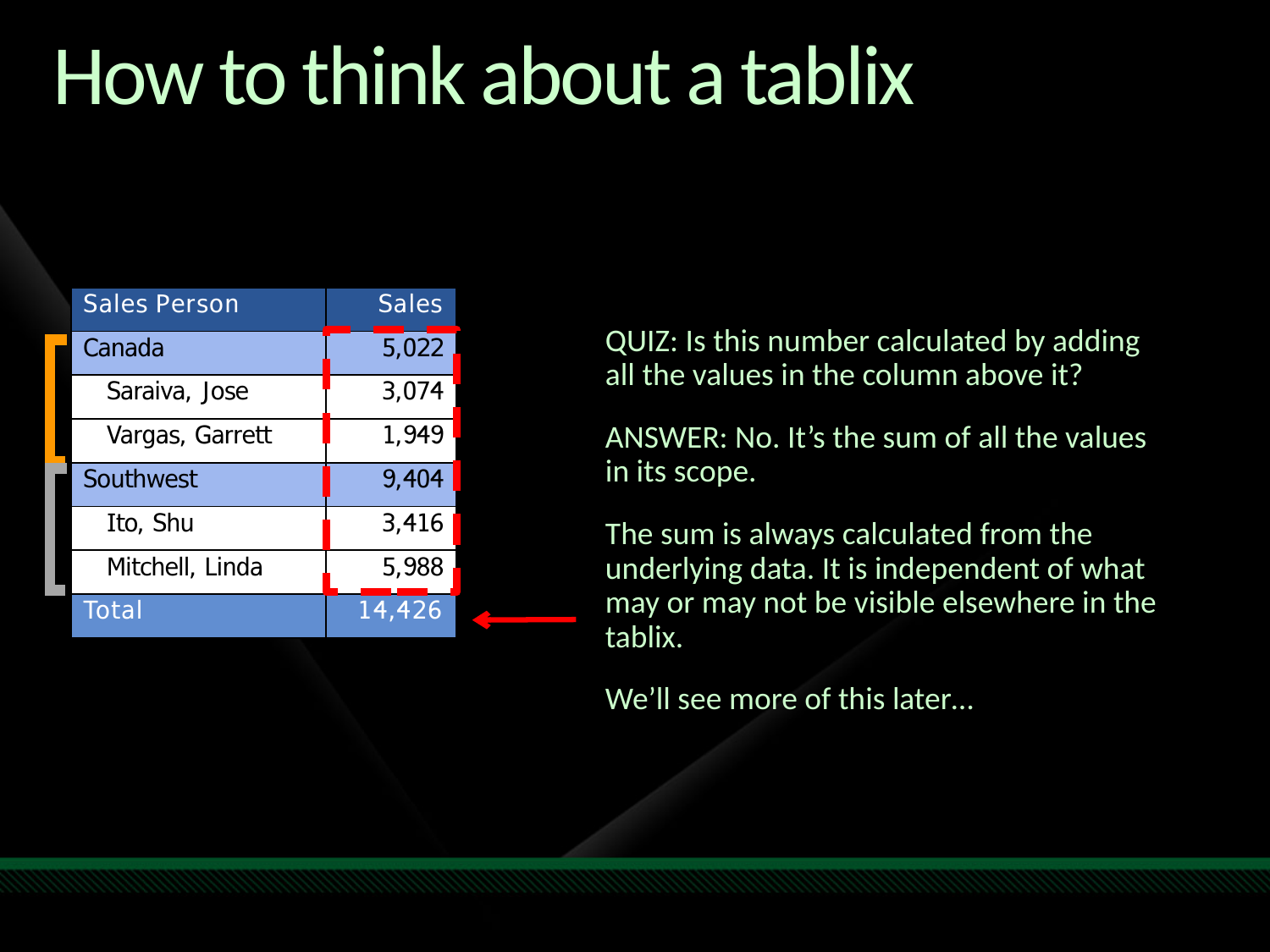

# How to think about a tablix
| Sales Person | Sales |
| --- | --- |
| Canada | 5,022 |
| Saraiva, Jose | 3,074 |
| Vargas, Garrett | 1,949 |
| Southwest | 9,404 |
| Ito, Shu | 3,416 |
| Mitchell, Linda | 5,988 |
| Total | 14,426 |
QUIZ: Is this number calculated by adding all the values in the column above it?
ANSWER: No. It’s the sum of all the values in its scope.
The sum is always calculated from the underlying data. It is independent of what may or may not be visible elsewhere in the tablix.
We’ll see more of this later…